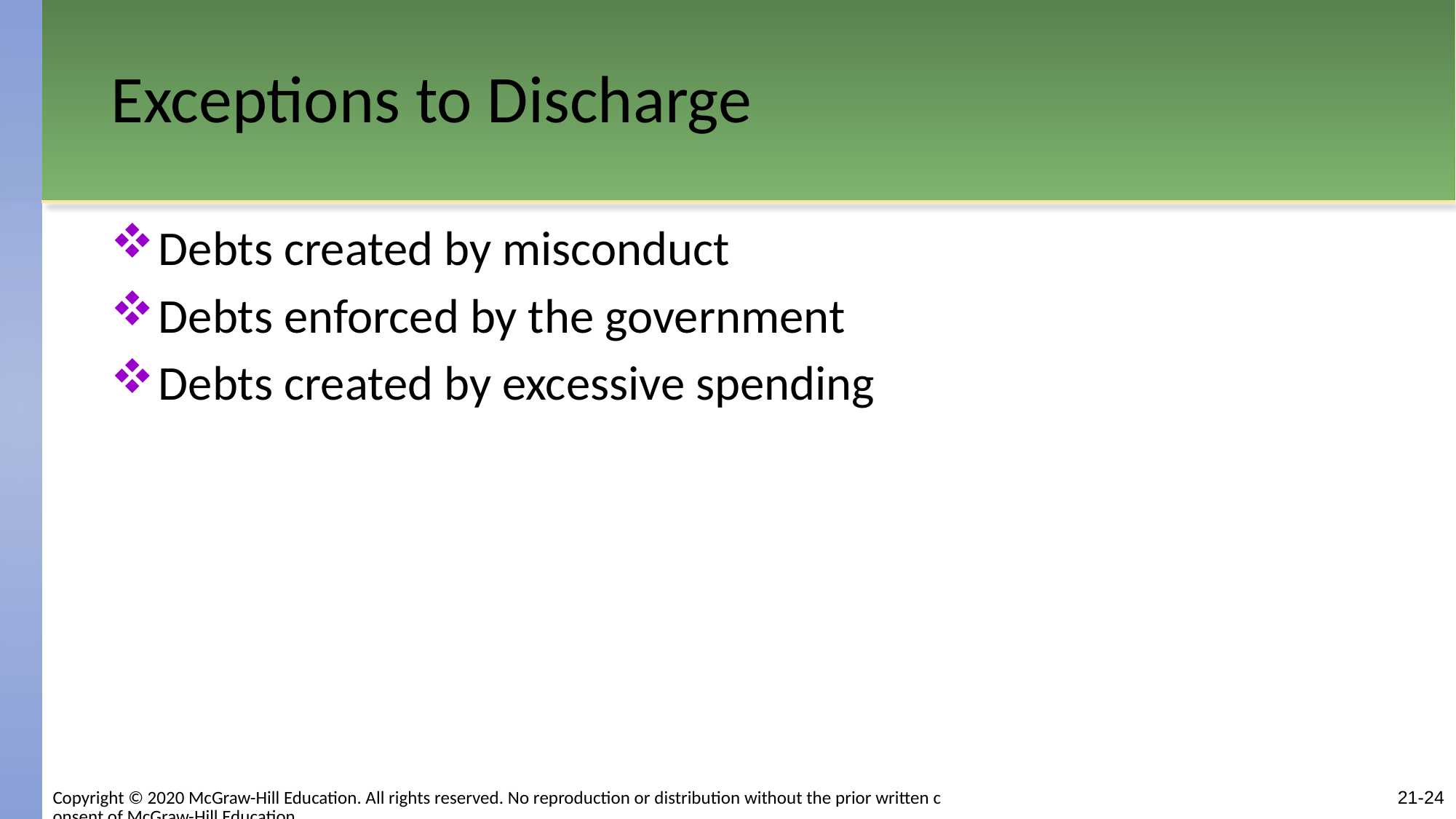

# Exceptions to Discharge
Debts created by misconduct
Debts enforced by the government
Debts created by excessive spending

Copyright © 2020 McGraw-Hill Education. All rights reserved. No reproduction or distribution without the prior written consent of McGraw-Hill Education.
21-24